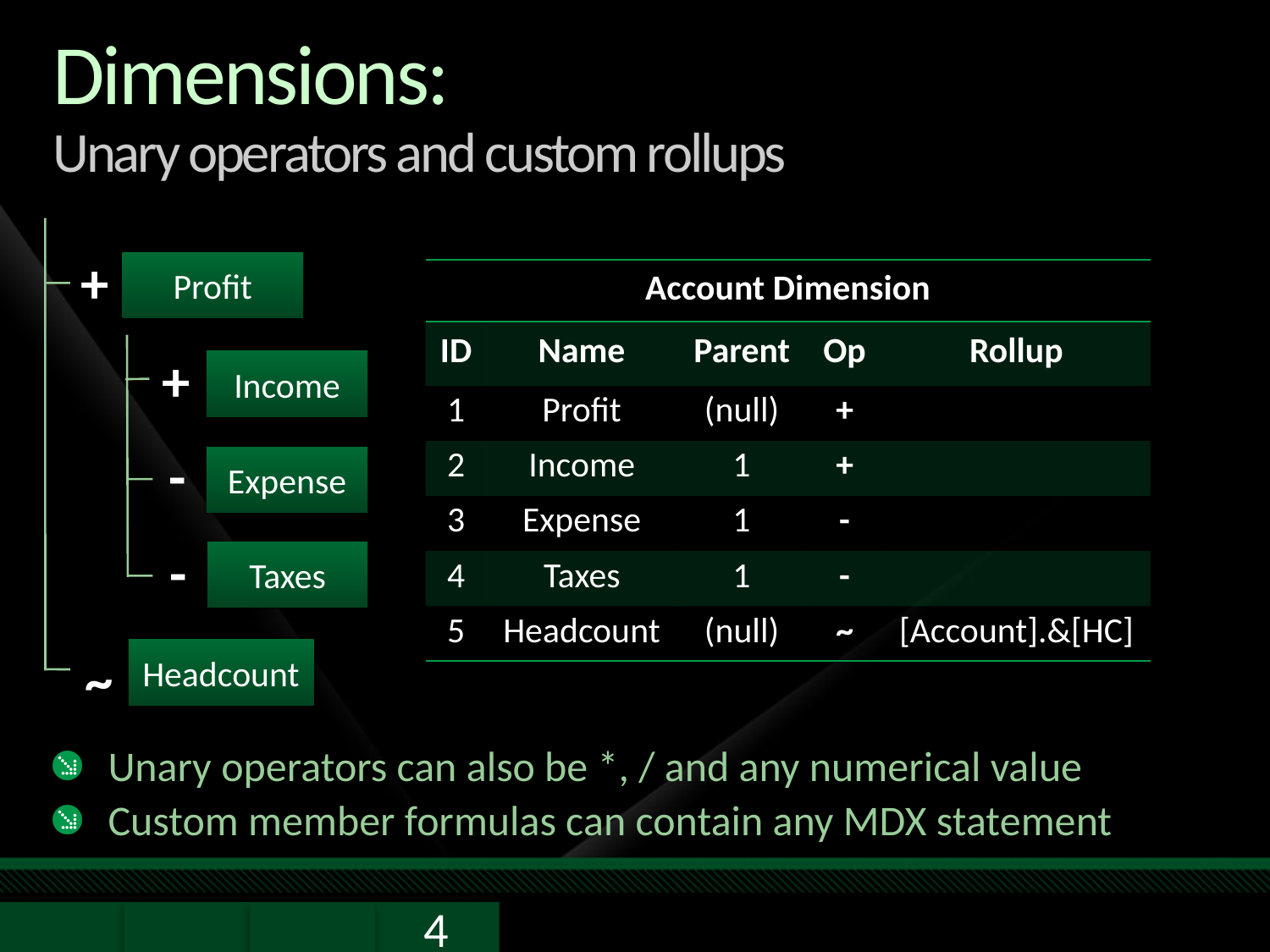

# Dimensions: Unary operators and custom rollups
+
Profit
| Account Dimension |  |  |  |  |
| --- | --- | --- | --- | --- |
| ID | Name | Parent | Op | Rollup |
| 1 | Profit | (null) | + |  |
| 2 | Income | 1 | + |  |
| 3 | Expense | 1 | - |  |
| 4 | Taxes | 1 | - |  |
| 5 | Headcount | (null) | ~ | [Account].&[HC] |
+
Income
-
Expense
-
Taxes
~
Headcount
Unary operators can also be *, / and any numerical value
Custom member formulas can contain any MDX statement

4